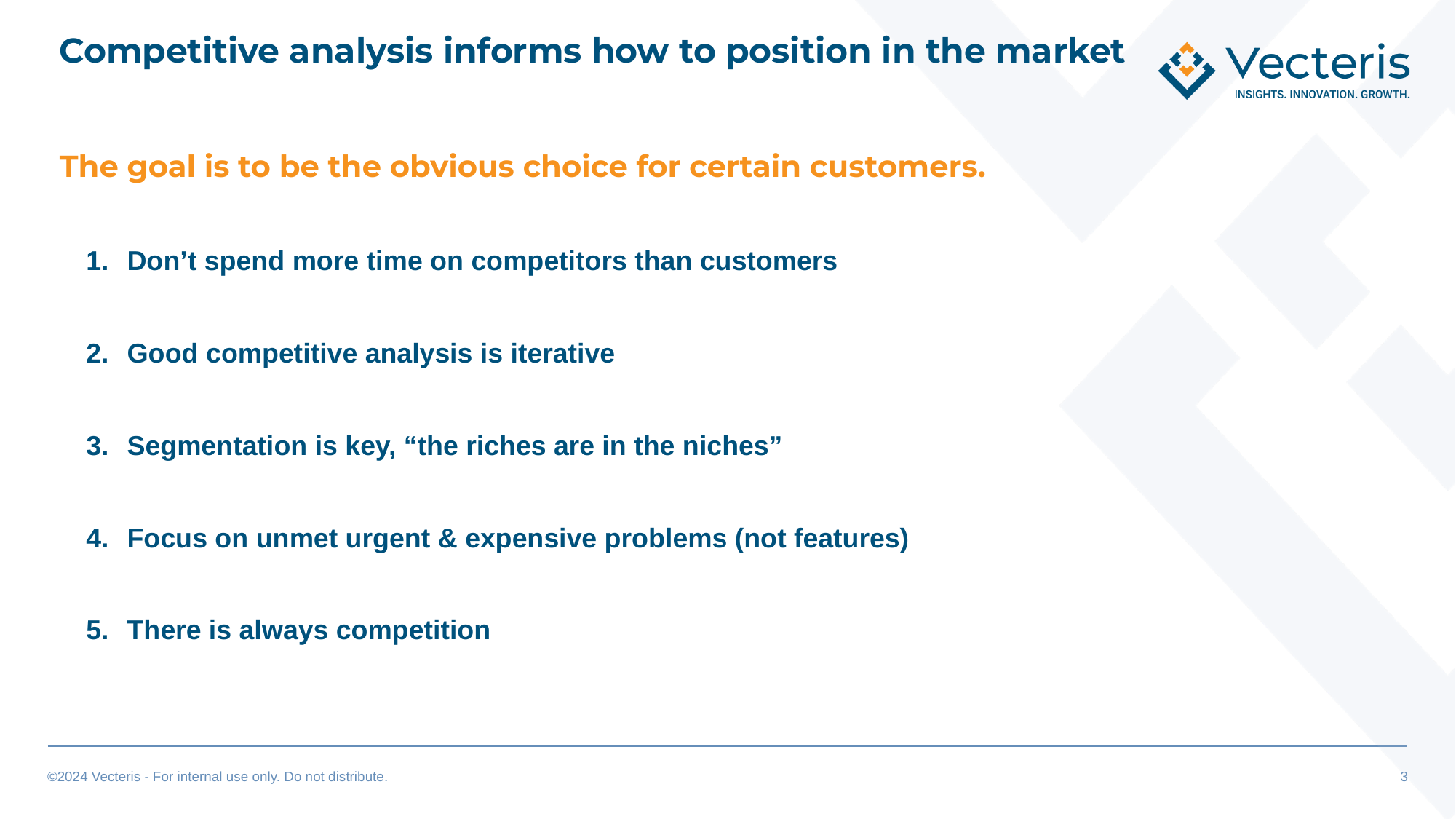

# Competitive analysis informs how to position in the market
The goal is to be the obvious choice for certain customers.
Don’t spend more time on competitors than customers

Good competitive analysis is iterative

Segmentation is key, “the riches are in the niches”

Focus on unmet urgent & expensive problems (not features)

There is always competition